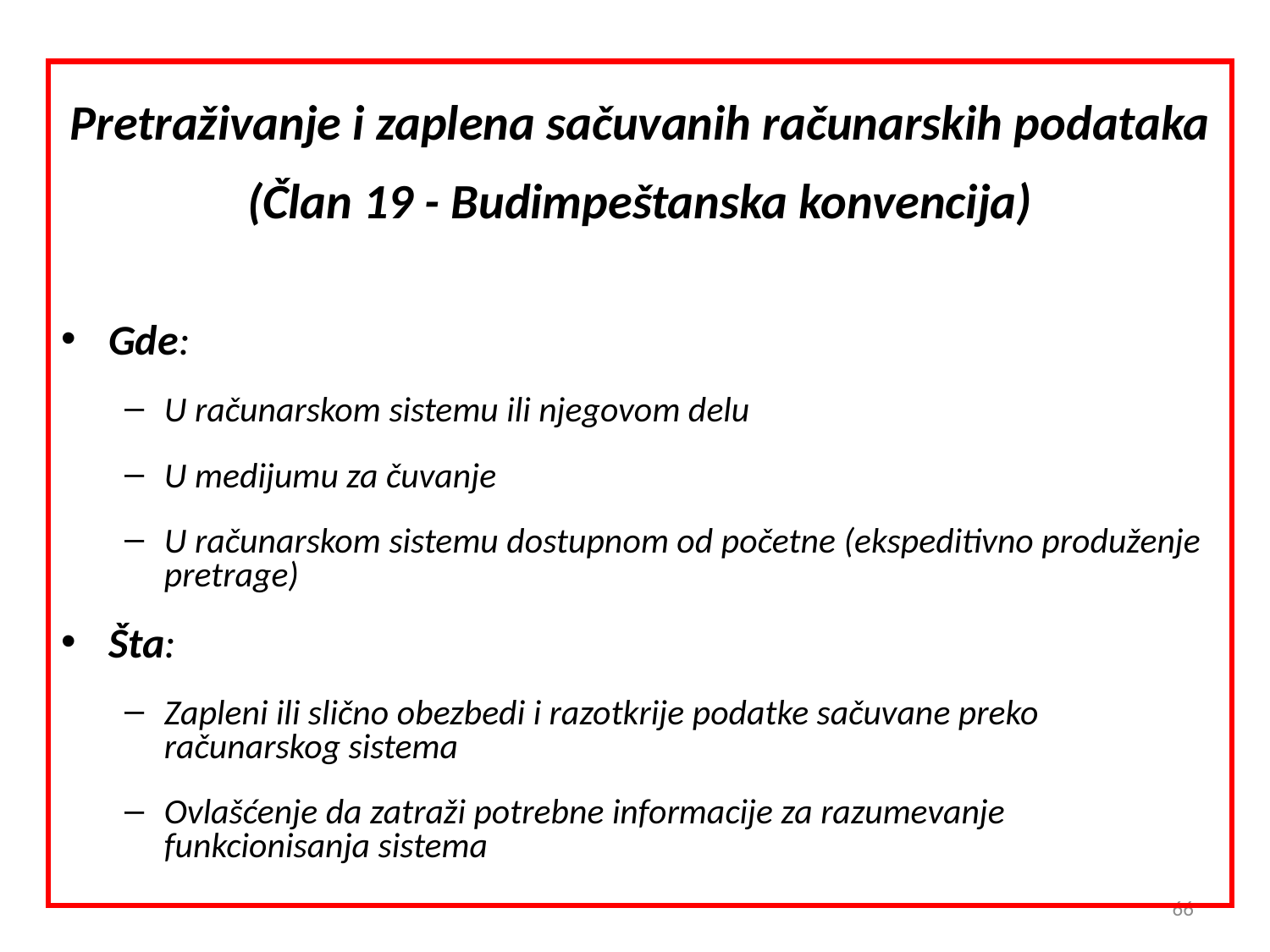

Pretraživanje i zaplena sačuvanih računarskih podataka
(Član 19 - Budimpeštanska konvencija)

Gde:
U računarskom sistemu ili njegovom delu
U medijumu za čuvanje
U računarskom sistemu dostupnom od početne (ekspeditivno produženje pretrage)
Šta:
Zapleni ili slično obezbedi i razotkrije podatke sačuvane preko računarskog sistema
Ovlašćenje da zatraži potrebne informacije za razumevanje funkcionisanja sistema
66